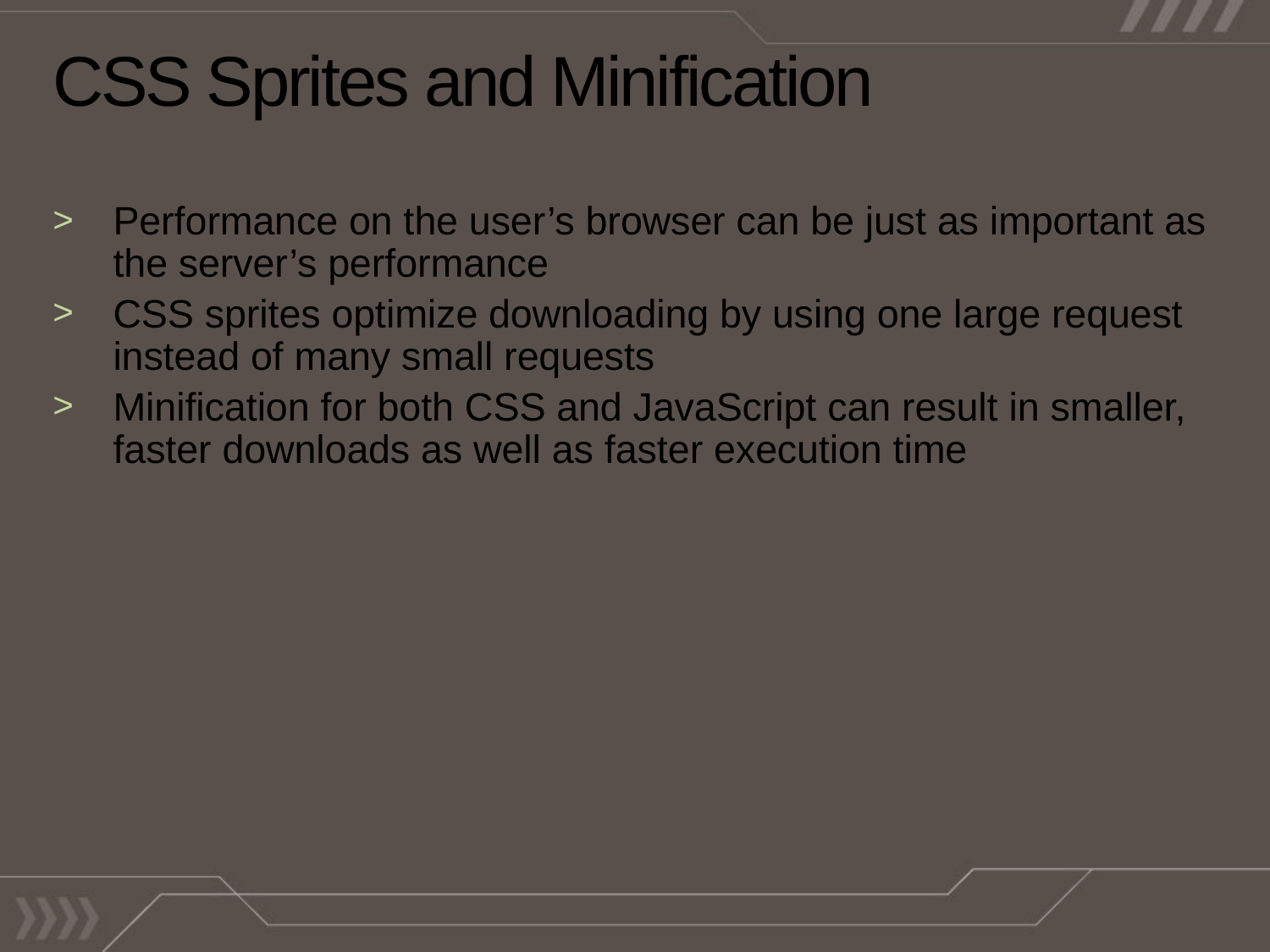

# CSS Sprites and Minification
Performance on the user’s browser can be just as important as the server’s performance
CSS sprites optimize downloading by using one large request instead of many small requests
Minification for both CSS and JavaScript can result in smaller, faster downloads as well as faster execution time